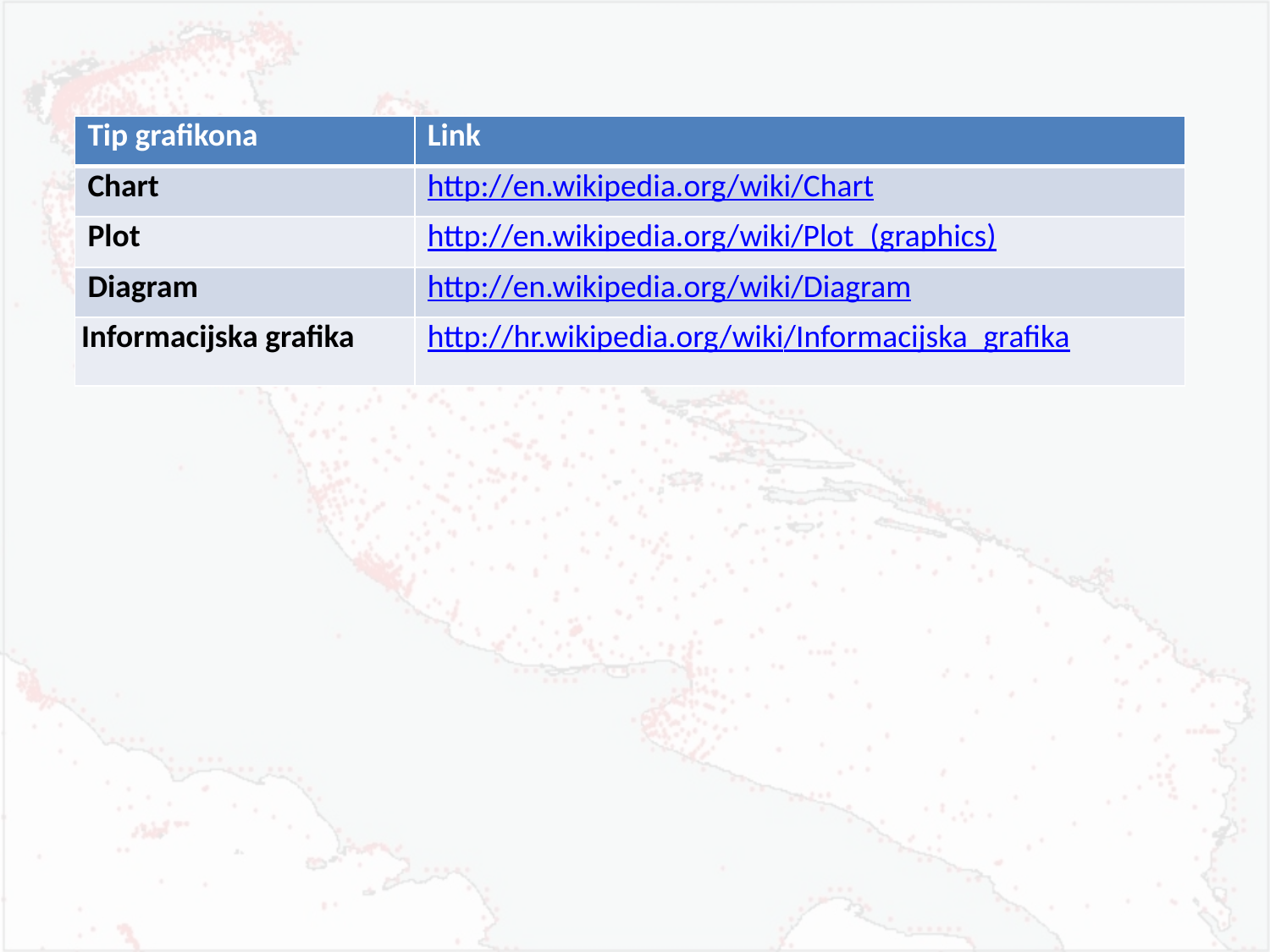

| Tip grafikona | Link |
| --- | --- |
| Chart | http://en.wikipedia.org/wiki/Chart |
| Plot | http://en.wikipedia.org/wiki/Plot\_(graphics) |
| Diagram | http://en.wikipedia.org/wiki/Diagram |
| Informacijska grafika | http://hr.wikipedia.org/wiki/Informacijska\_grafika |